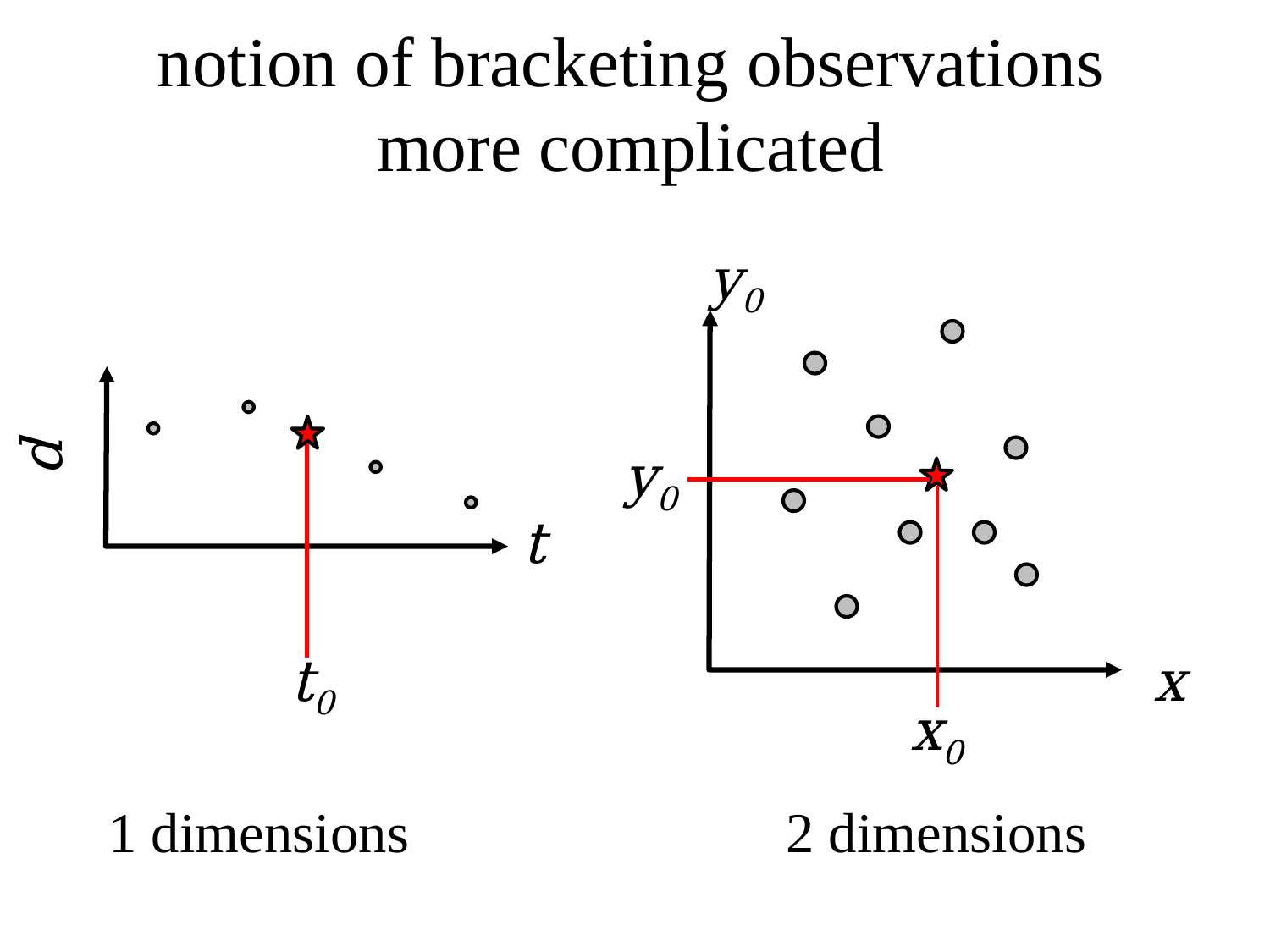

notion of bracketing observations more complicated
y0

d

y0

t

t0
x
x0
# 1 dimensions
2 dimensions